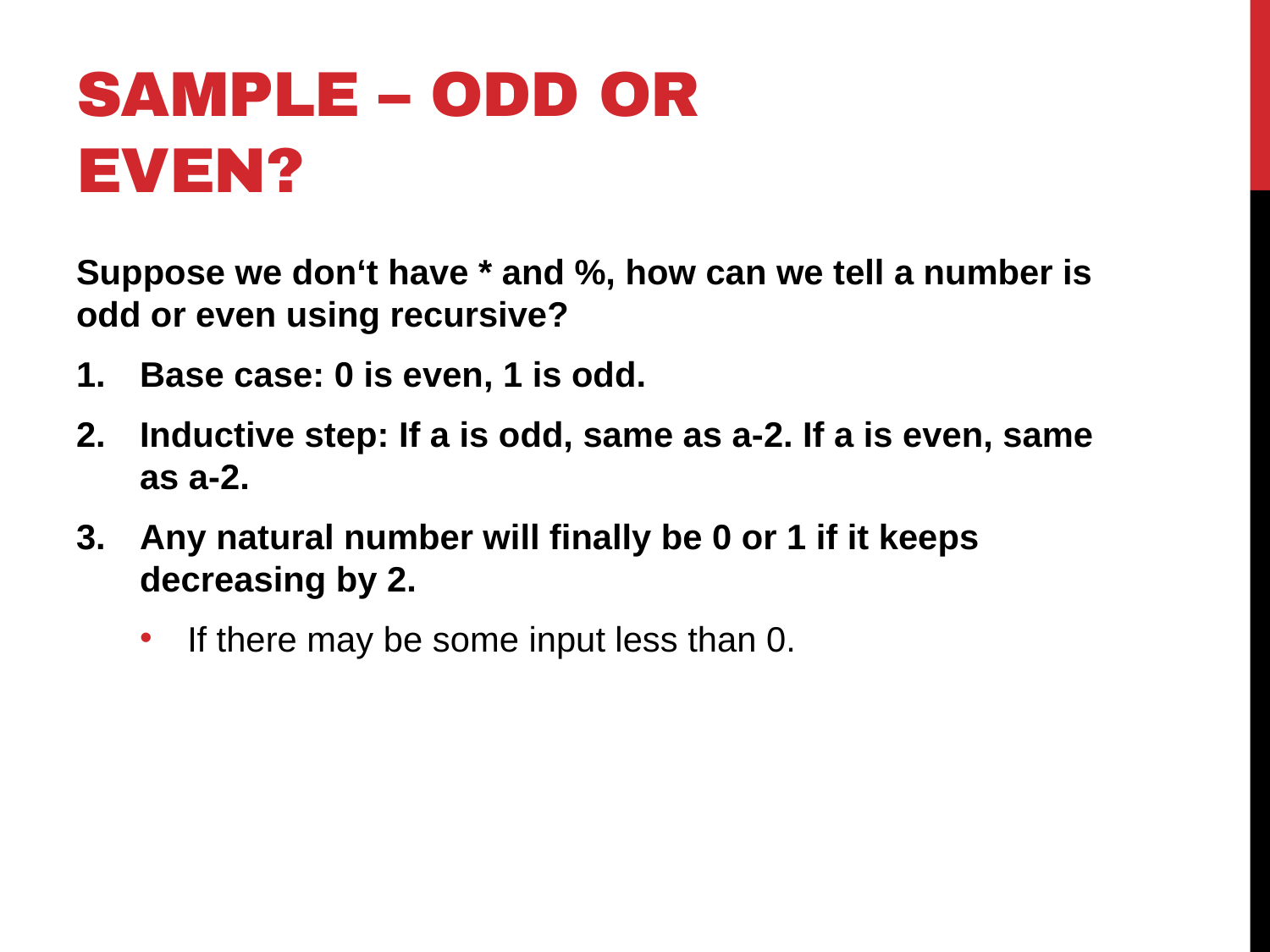

# Sample – odd or even?
Suppose we don‘t have * and %, how can we tell a number is odd or even using recursive?
Base case: 0 is even, 1 is odd.
Inductive step: If a is odd, same as a-2. If a is even, same as a-2.
Any natural number will finally be 0 or 1 if it keeps decreasing by 2.
If there may be some input less than 0.